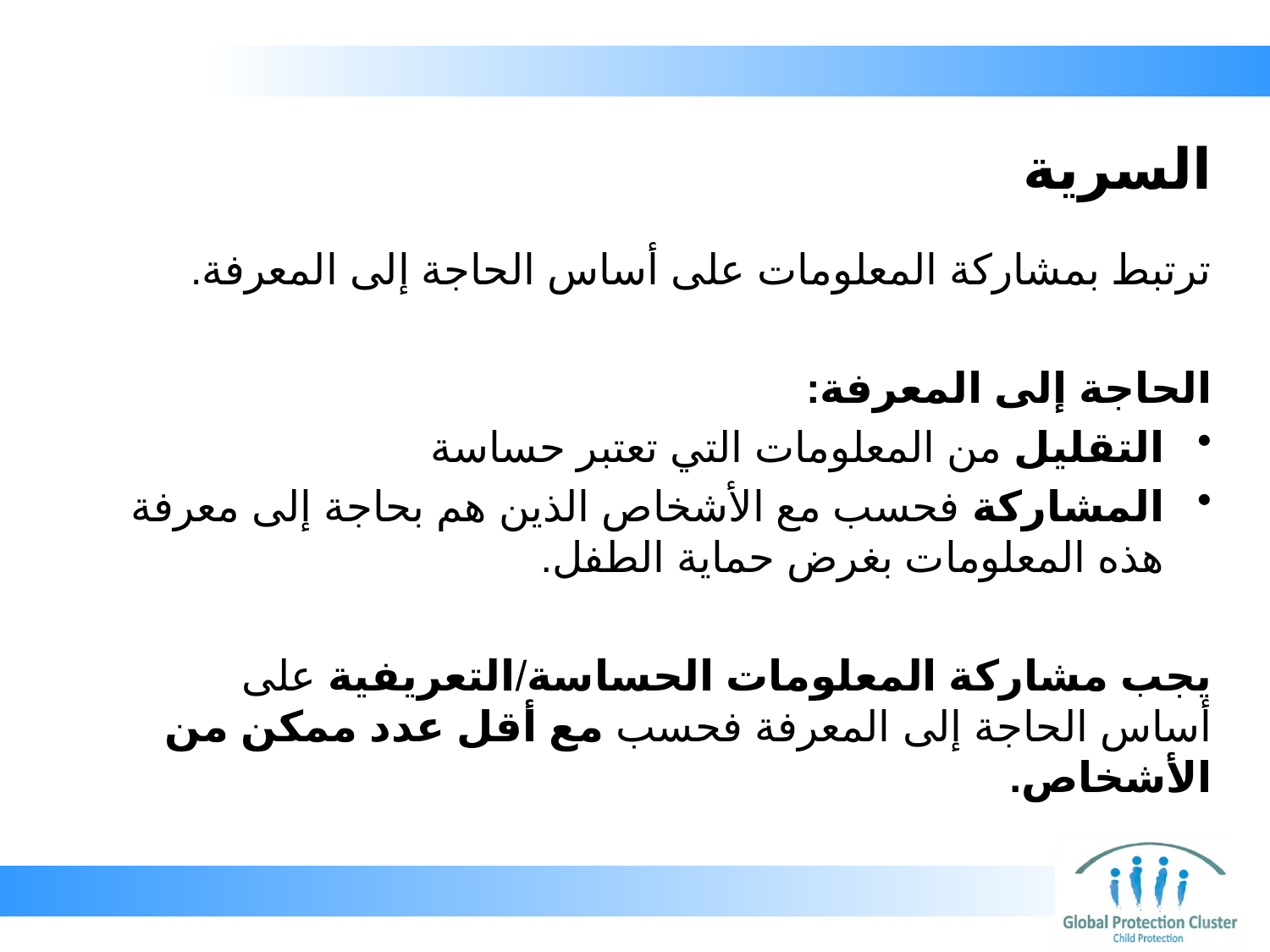

# السرية
ترتبط بمشاركة المعلومات على أساس الحاجة إلى المعرفة.

الحاجة إلى المعرفة:
التقليل من المعلومات التي تعتبر حساسة
المشاركة فحسب مع الأشخاص الذين هم بحاجة إلى معرفة هذه المعلومات بغرض حماية الطفل.

يجب مشاركة المعلومات الحساسة/التعريفية على أساس الحاجة إلى المعرفة فحسب مع أقل عدد ممكن من الأشخاص.